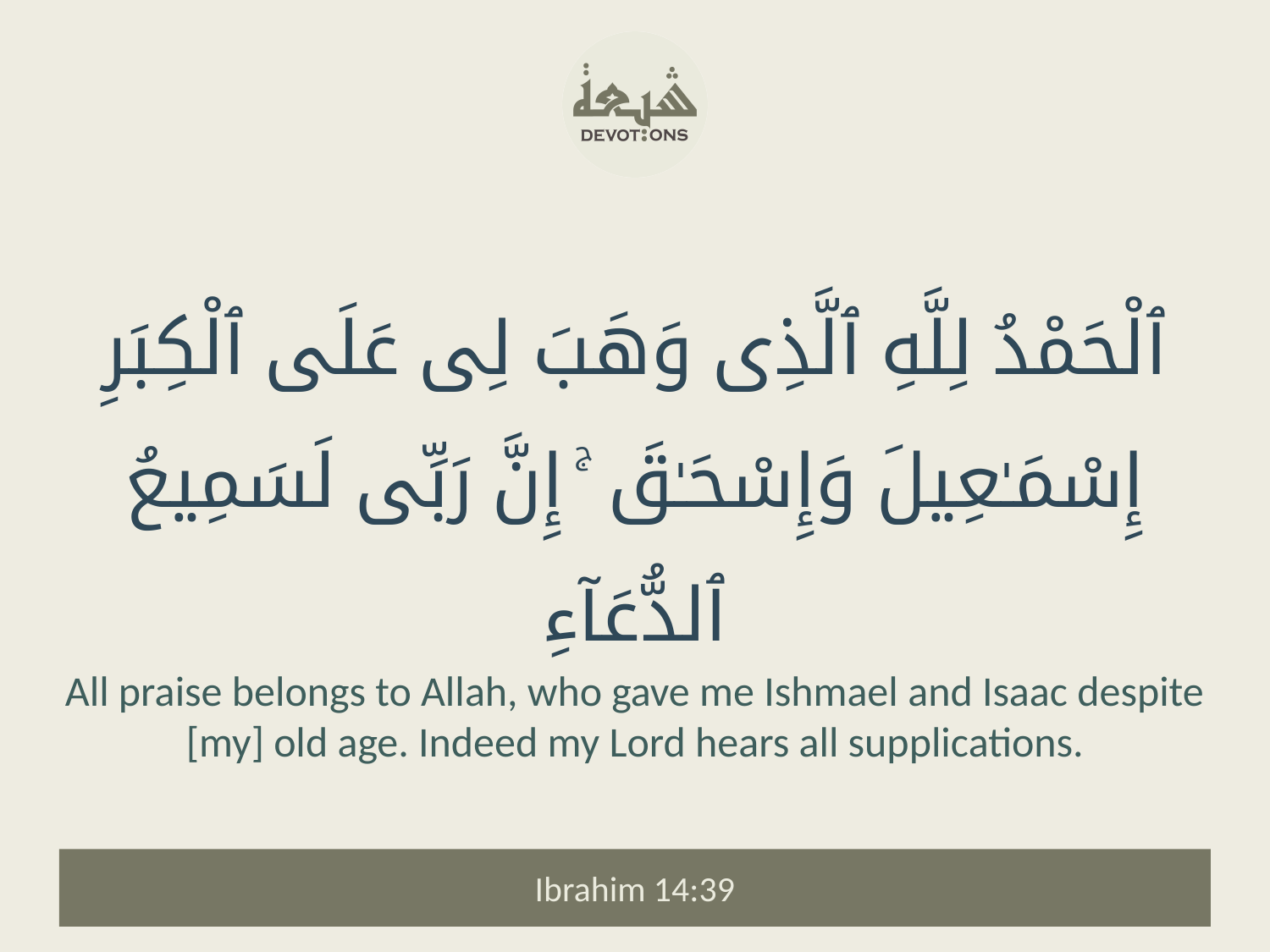

ٱلْحَمْدُ لِلَّهِ ٱلَّذِى وَهَبَ لِى عَلَى ٱلْكِبَرِ إِسْمَـٰعِيلَ وَإِسْحَـٰقَ ۚ إِنَّ رَبِّى لَسَمِيعُ ٱلدُّعَآءِ
All praise belongs to Allah, who gave me Ishmael and Isaac despite [my] old age. Indeed my Lord hears all supplications.
Ibrahim 14:39